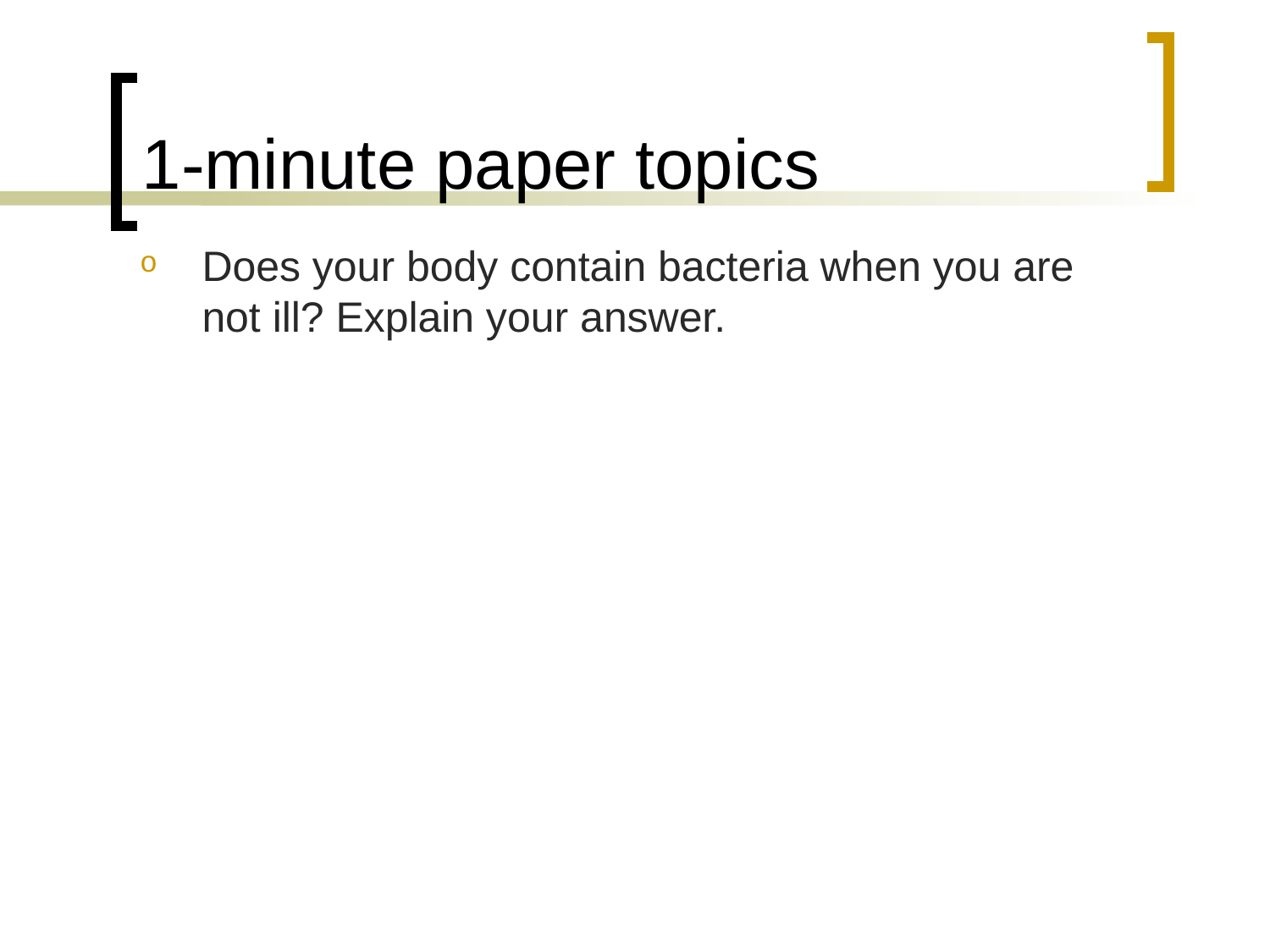

# 1-minute paper topics
Does your body contain bacteria when you are not ill? Explain your answer.